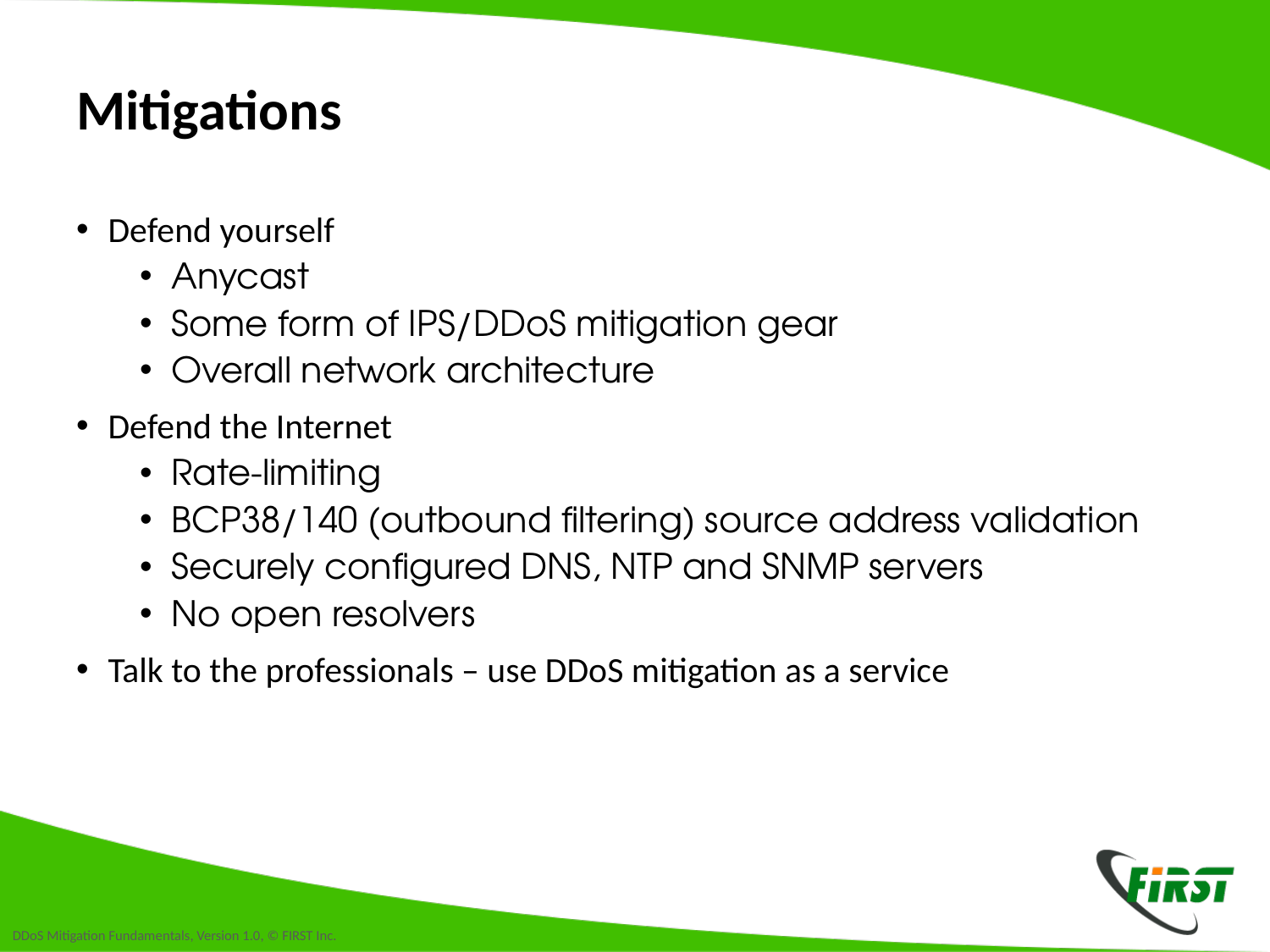

# Mitigations
Defend yourself
Anycast
Some form of IPS/DDoS mitigation gear
Overall network architecture
Defend the Internet
Rate-limiting
BCP38/140 (outbound filtering) source address validation
Securely configured DNS, NTP and SNMP servers
No open resolvers
Talk to the professionals – use DDoS mitigation as a service